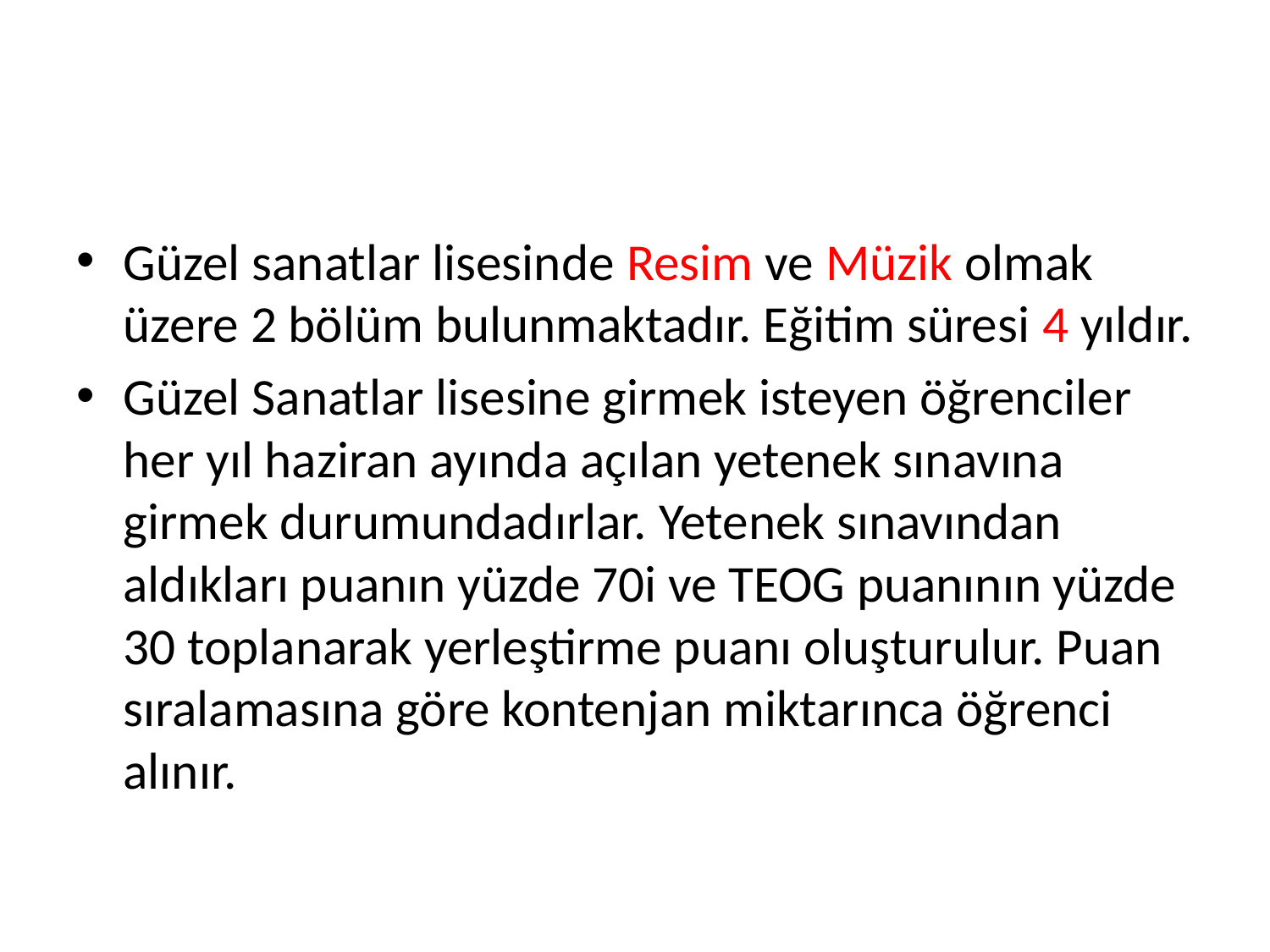

#
Güzel sanatlar lisesinde Resim ve Müzik olmak üzere 2 bölüm bulunmaktadır. Eğitim süresi 4 yıldır.
Güzel Sanatlar lisesine girmek isteyen öğrenciler her yıl haziran ayında açılan yetenek sınavına girmek durumundadırlar. Yetenek sınavından aldıkları puanın yüzde 70i ve TEOG puanının yüzde 30 toplanarak yerleştirme puanı oluşturulur. Puan sıralamasına göre kontenjan miktarınca öğrenci alınır.